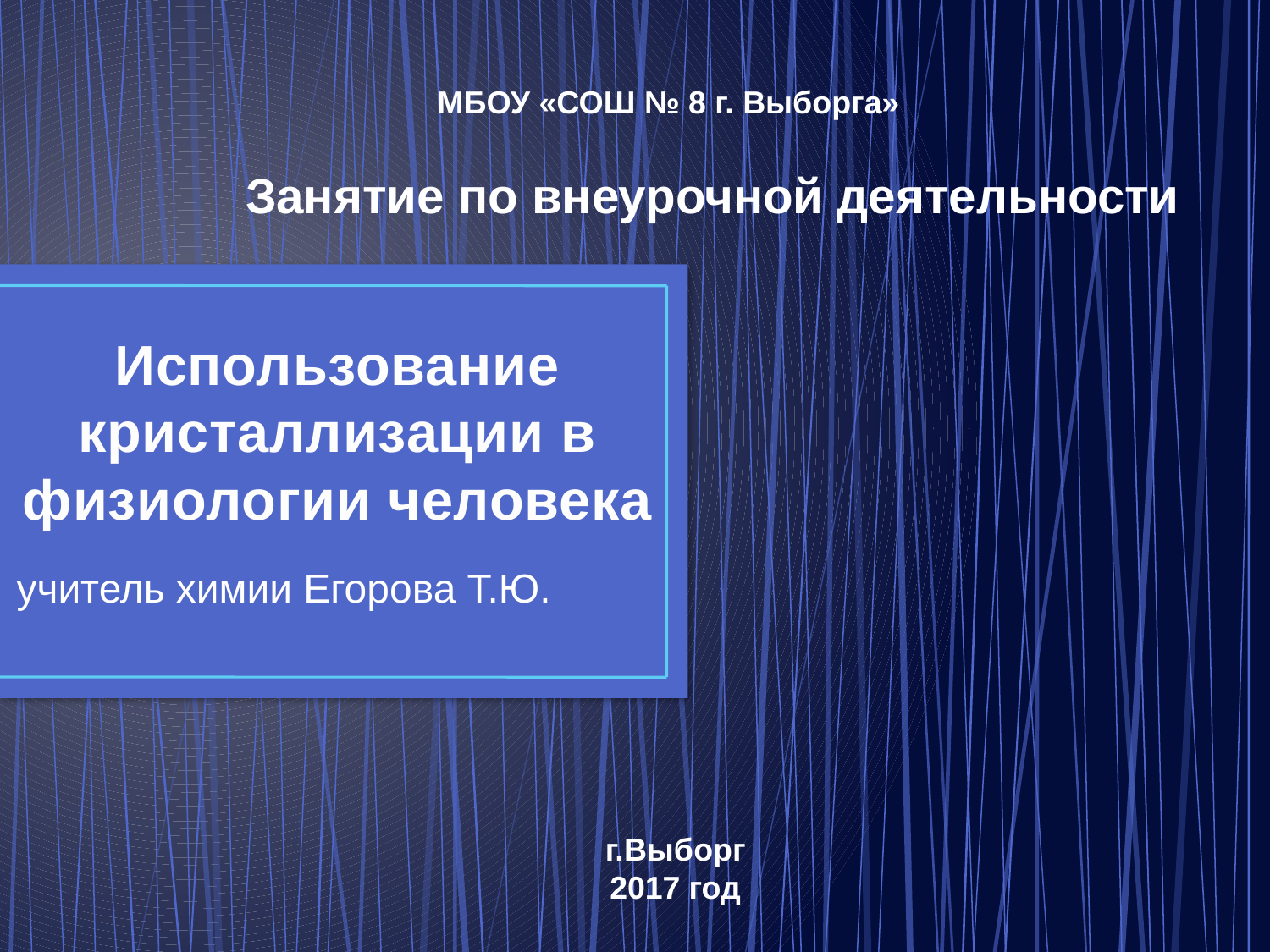

МБОУ «СОШ № 8 г. Выборга»
Занятие по внеурочной деятельности
# Использование кристаллизации в физиологии человека
учитель химии Егорова Т.Ю.

г.Выборг
2017 год